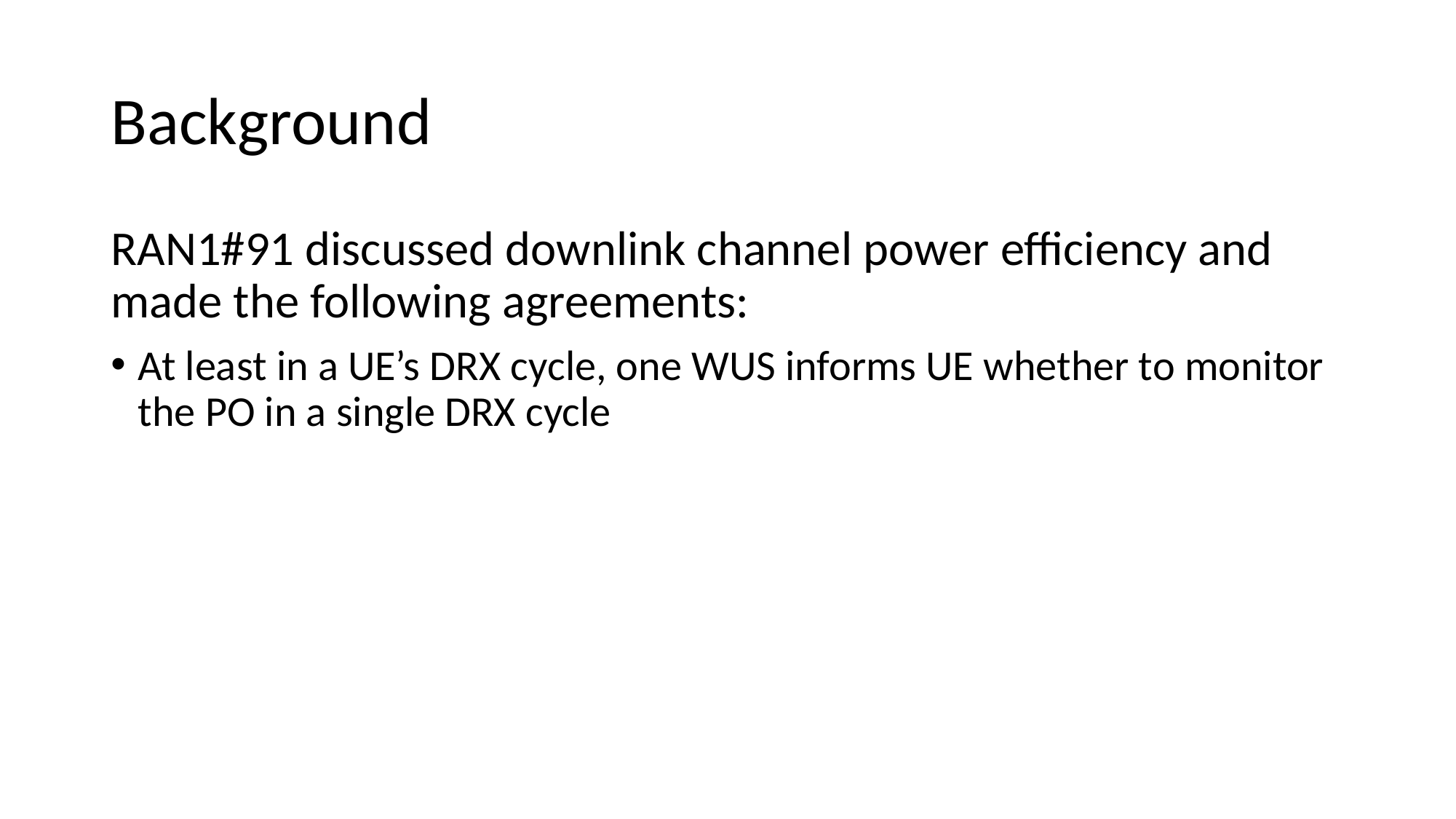

# Background
RAN1#91 discussed downlink channel power efficiency and made the following agreements:
At least in a UE’s DRX cycle, one WUS informs UE whether to monitor the PO in a single DRX cycle